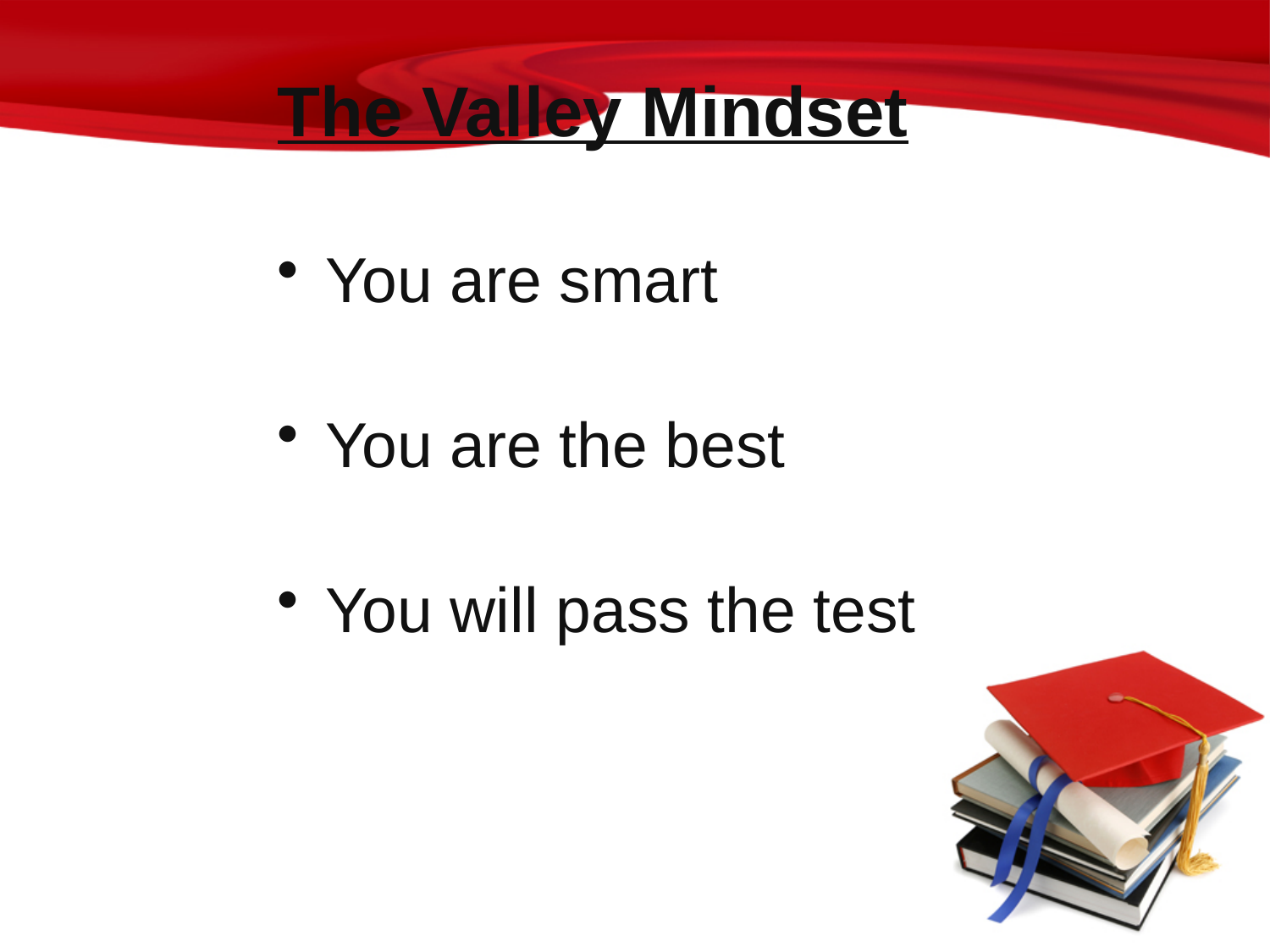

# The Valley Mindset
You are smart
You are the best
You will pass the test